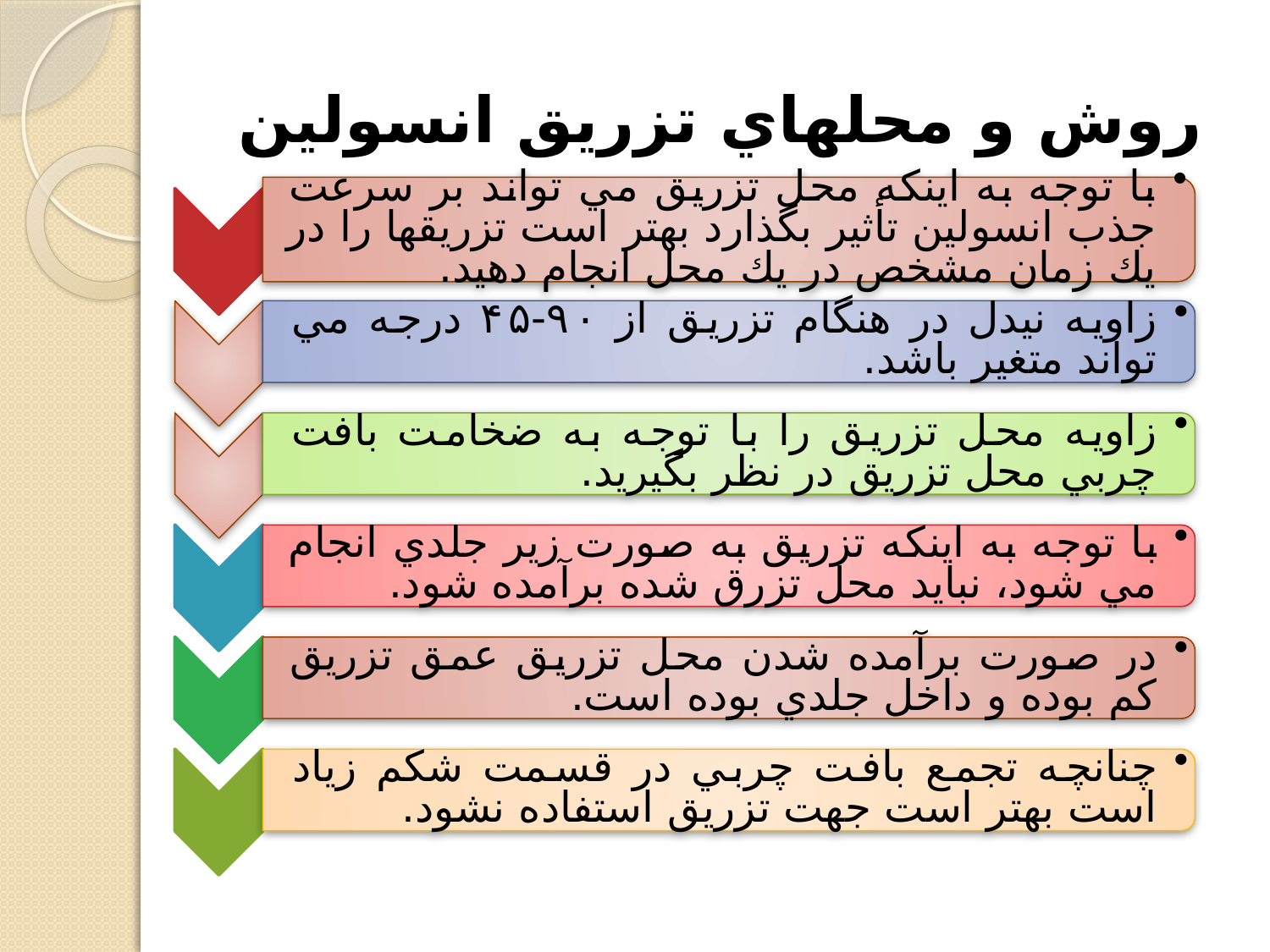

# روش و محلهاي تزريق انسولين

با توجه به اينكه محل تزريق مي تواند بر سرعت جذب انسولين تأثير بگذارد بهتر است تزريقها را در يك زمان مشخص در يك محل انجام دهيد.

زاويه نيدل در هنگام تزريق از ۹۰-۴۵ درجه مي تواند متغير باشد.

زاويه محل تزريق را با توجه به ضخامت بافت چربي محل تزريق در نظر بگيريد.

با توجه به اينكه تزريق به صورت زير جلدي انجام مي شود، نبايد محل تزرق شده برآمده شود.

در صورت برآمده شدن محل تزريق عمق تزريق كم بوده و داخل جلدي بوده است.

چنانچه تجمع بافت چربي در قسمت شكم زياد است بهتر است جهت تزريق استفاده نشود.